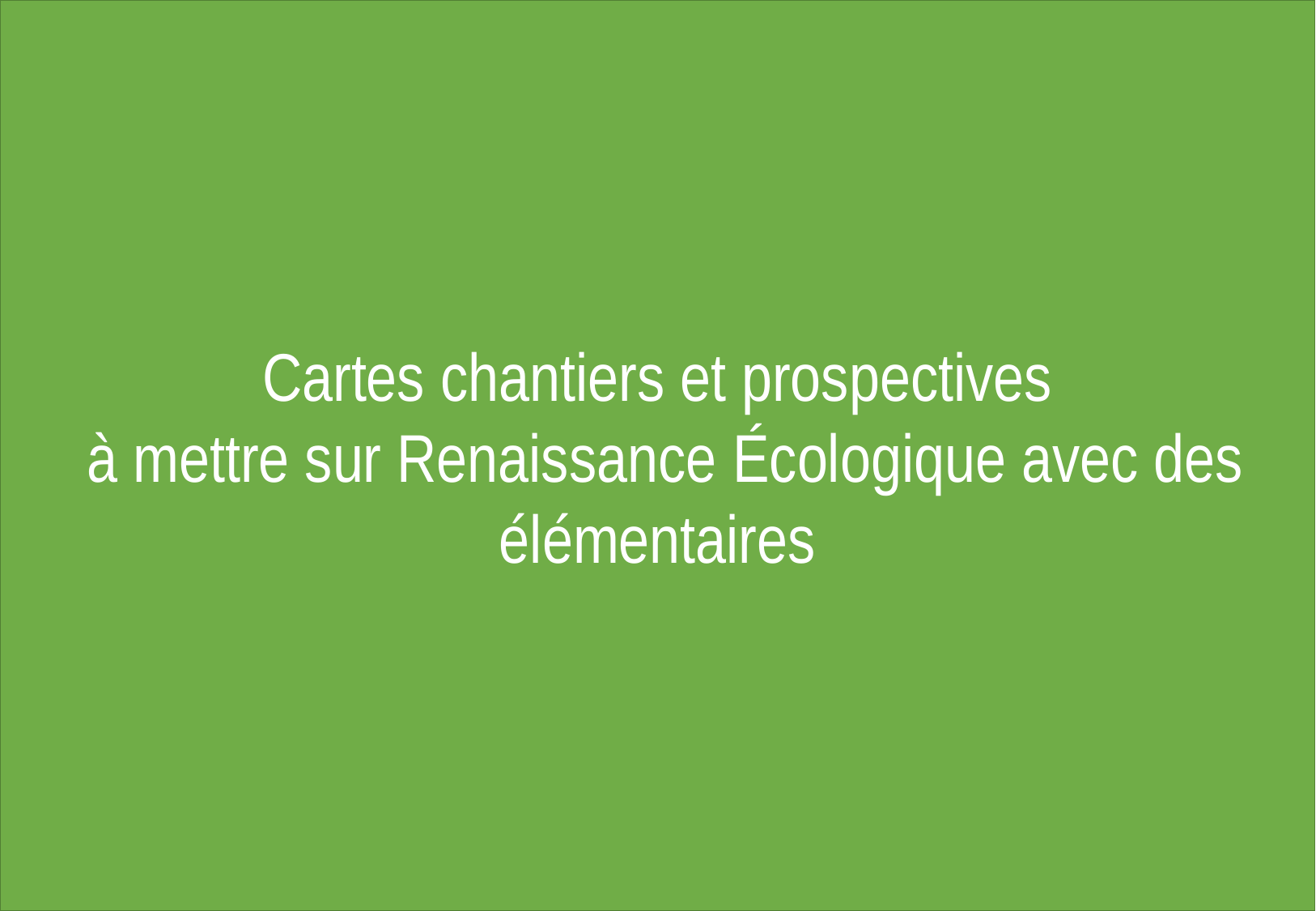

Cartes chantiers et prospectives
 à mettre sur Renaissance écologique avec des élémentaires